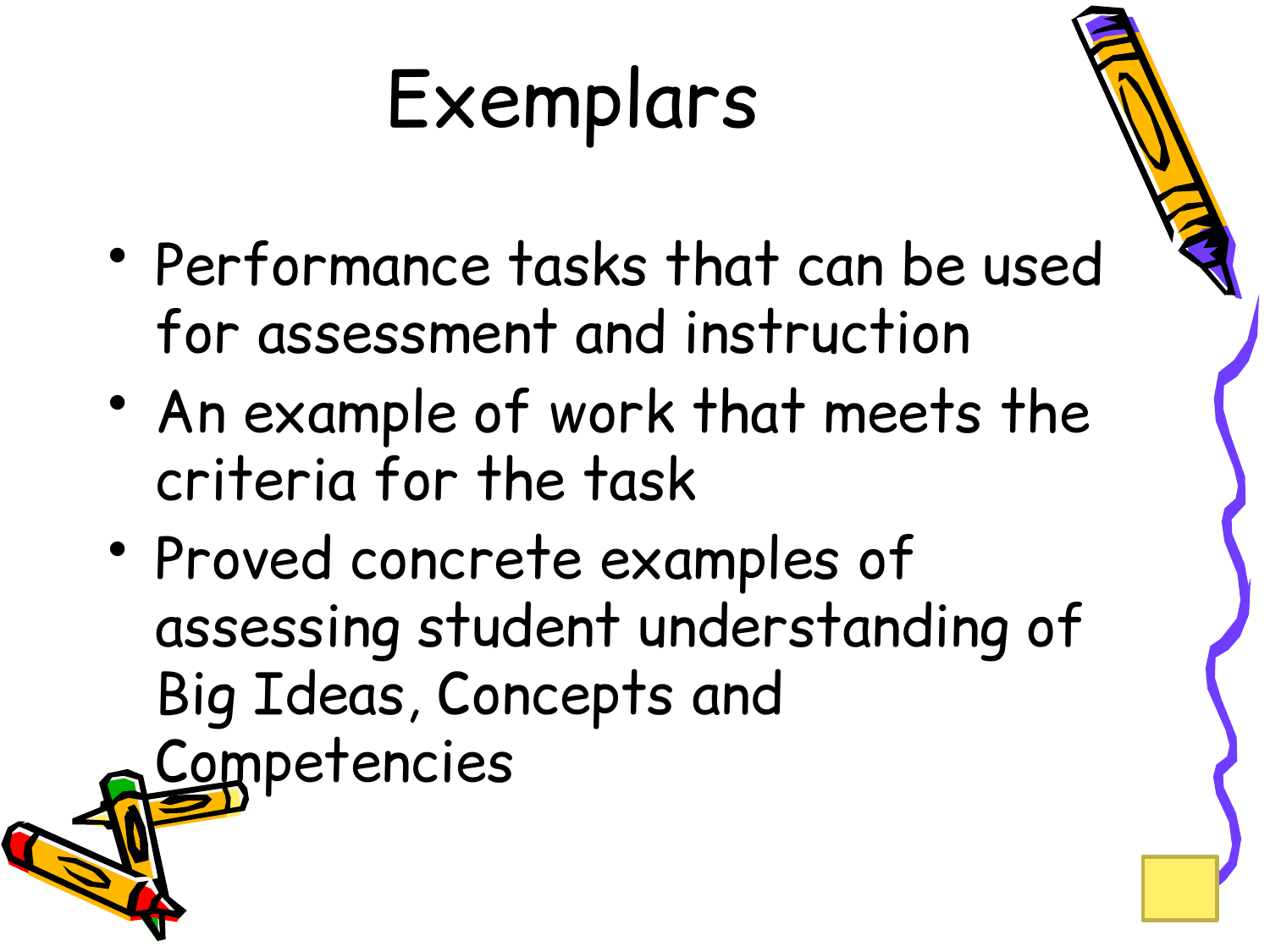

# Exemplars
Performance tasks that can be used for assessment and instruction
An example of work that meets the criteria for the task
Proved concrete examples of assessing student understanding of Big Ideas, Concepts and Competencies